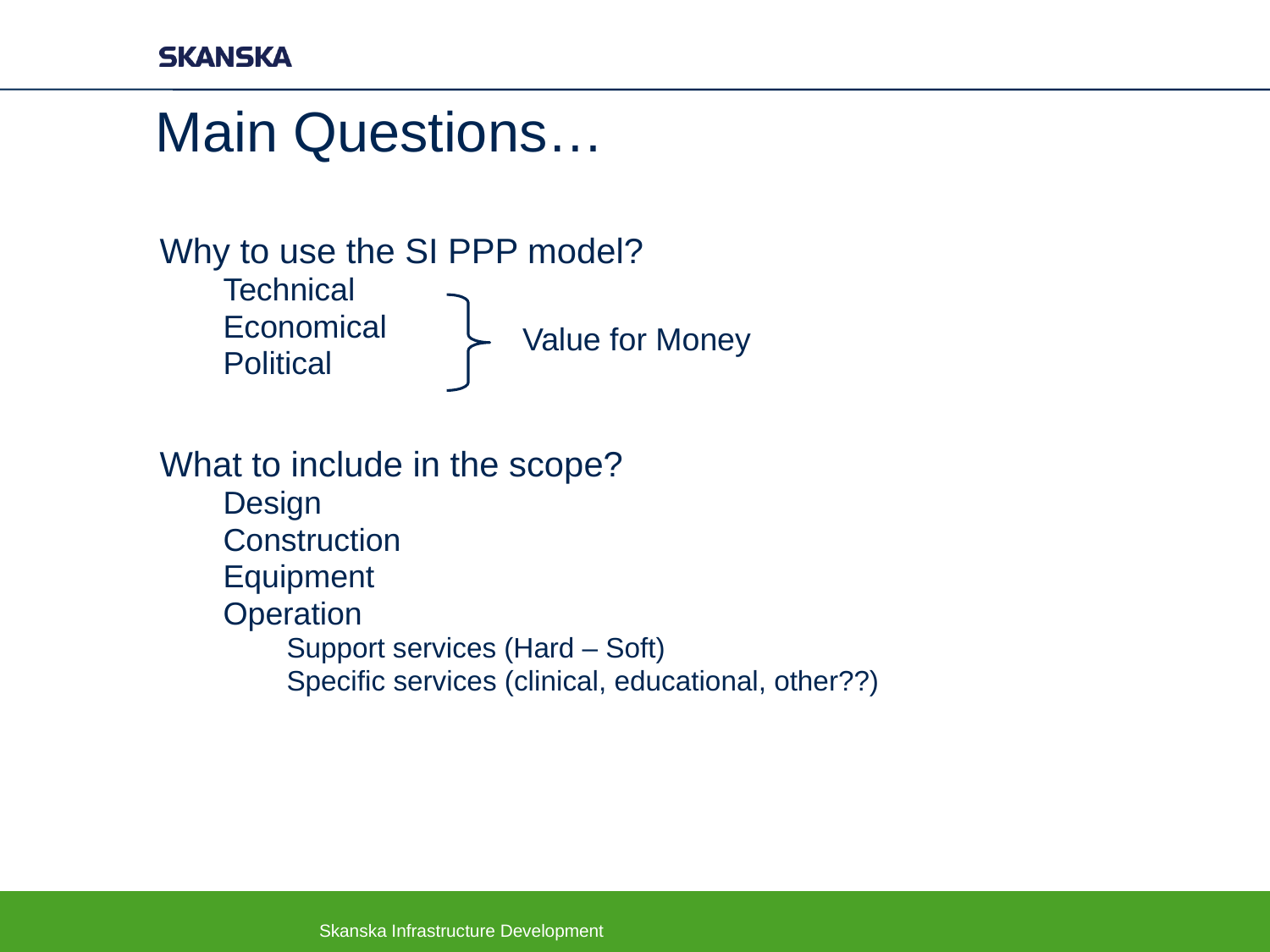

# Main Questions…
Why to use the SI PPP model?
Technical
Economical
Political

What to include in the scope?
Design
Construction
Equipment
Operation
Support services (Hard – Soft)
Specific services (clinical, educational, other??)

Value for Money
Skanska Infrastructure Development